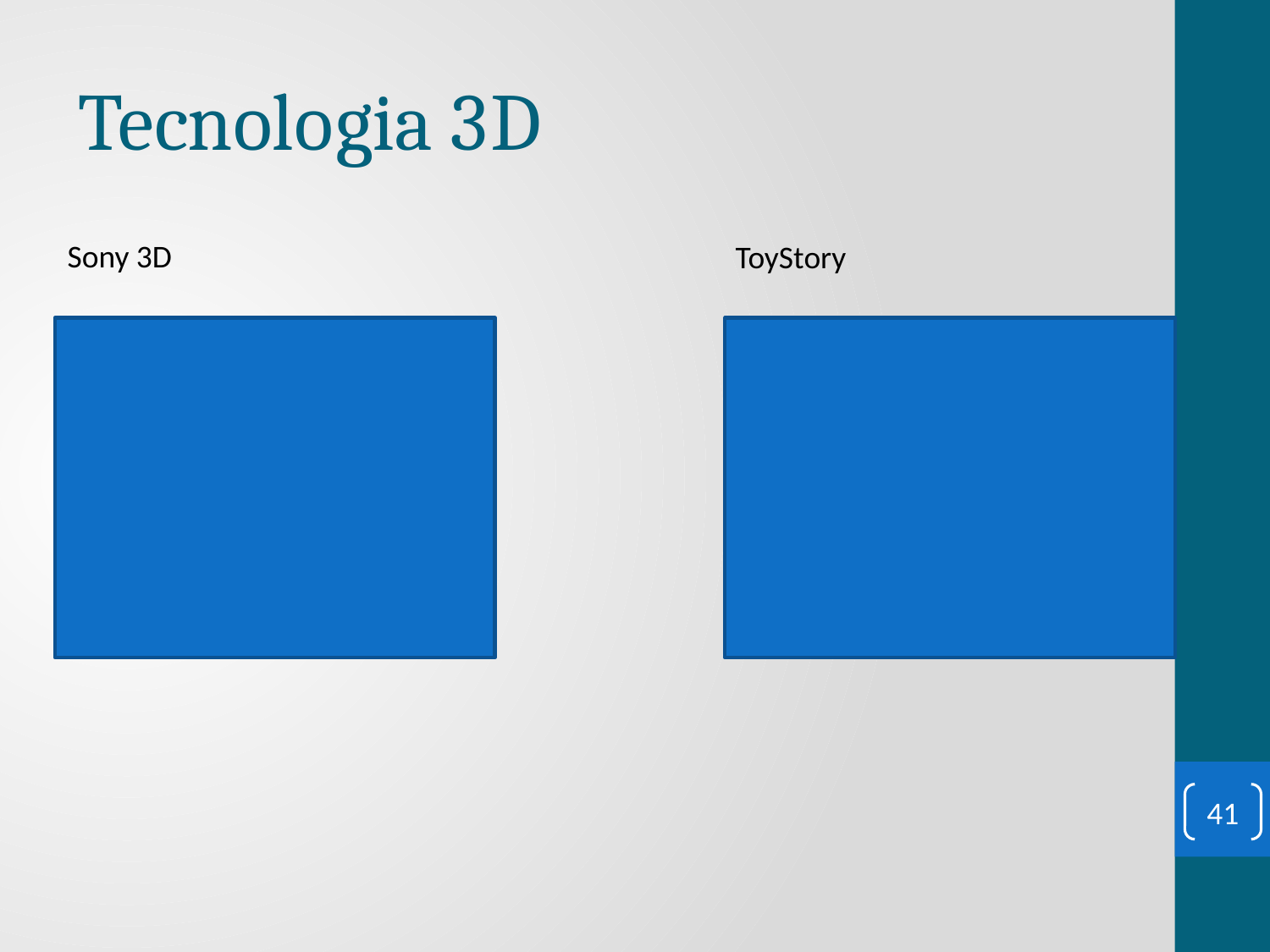

# Tecnologia 3D
Sony 3D
ToyStory

41